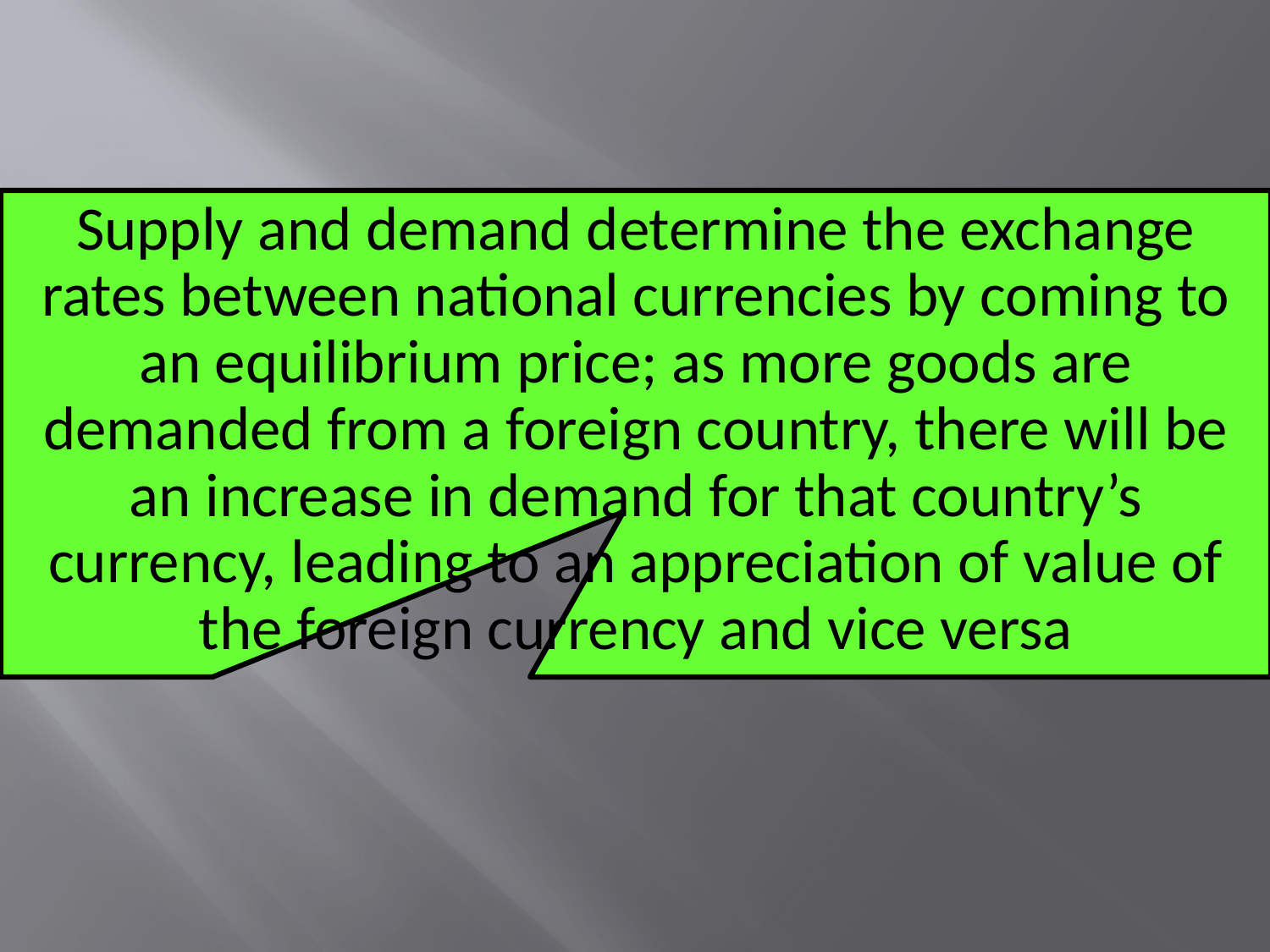

Supply and demand determine the exchange rates between national currencies by coming to an equilibrium price; as more goods are demanded from a foreign country, there will be an increase in demand for that country’s currency, leading to an appreciation of value of the foreign currency and vice versa